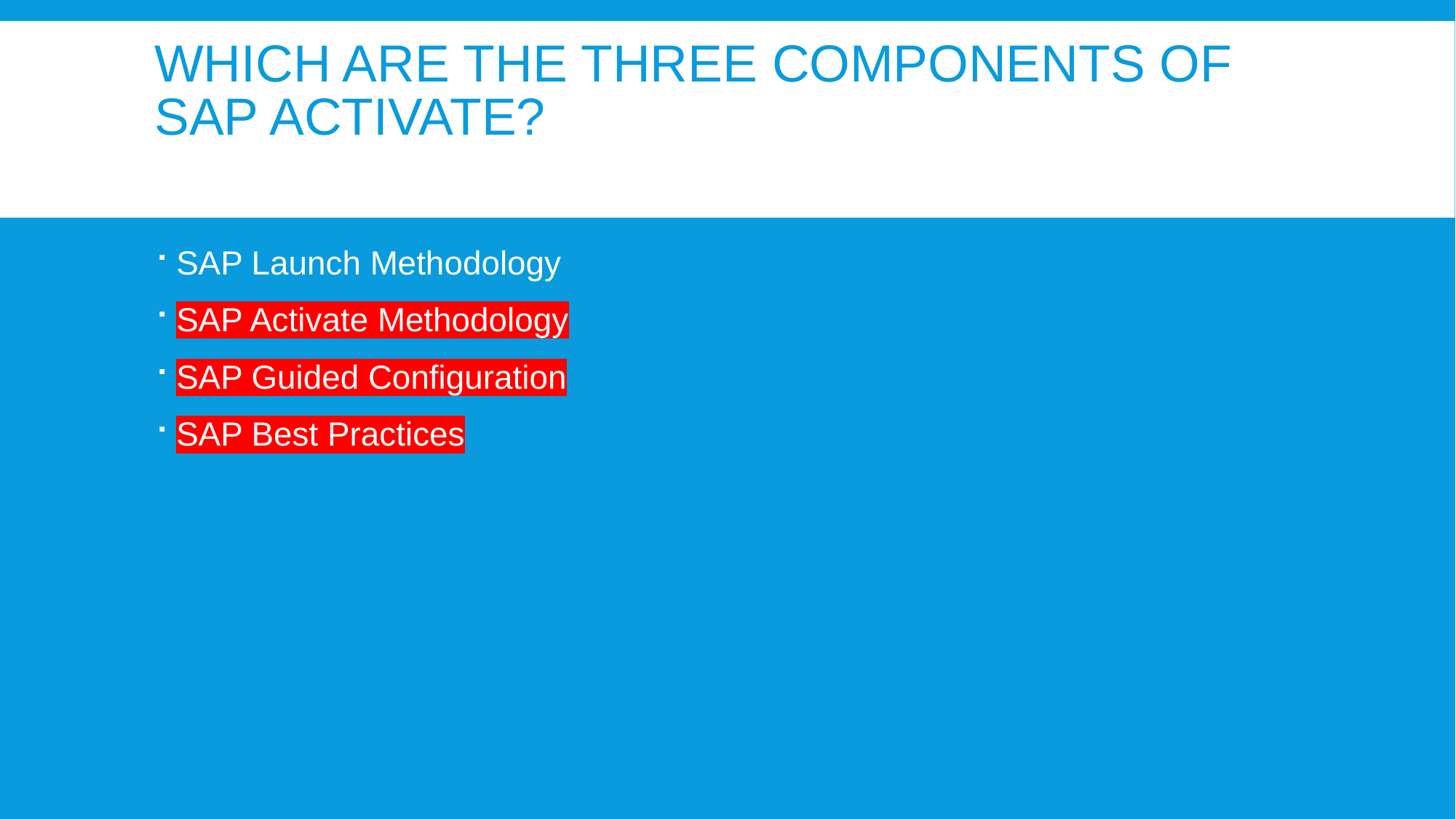

# Which are the three components of SAP Activate?
SAP Launch Methodology
SAP Activate Methodology
SAP Guided Configuration
SAP Best Practices